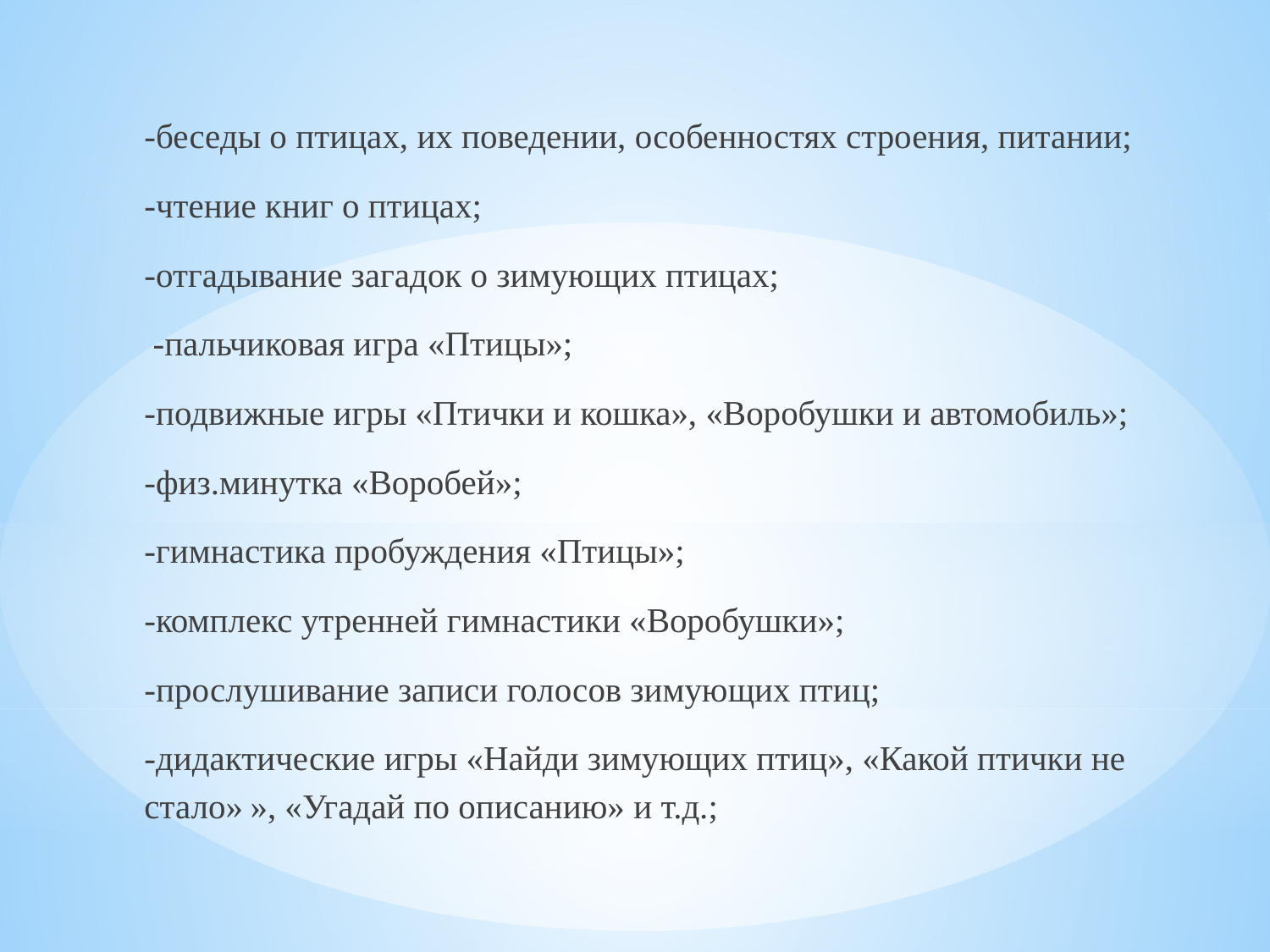

-беседы о птицах, их поведении, особенностях строения, питании;
-чтение книг о птицах;
-отгадывание загадок о зимующих птицах;
 -пальчиковая игра «Птицы»;
-подвижные игры «Птички и кошка», «Воробушки и автомобиль»;
-физ.минутка «Воробей»;
-гимнастика пробуждения «Птицы»;
-комплекс утренней гимнастики «Воробушки»;
-прослушивание записи голосов зимующих птиц;
-дидактические игры «Найди зимующих птиц», «Какой птички не стало» », «Угадай по описанию» и т.д.;

#